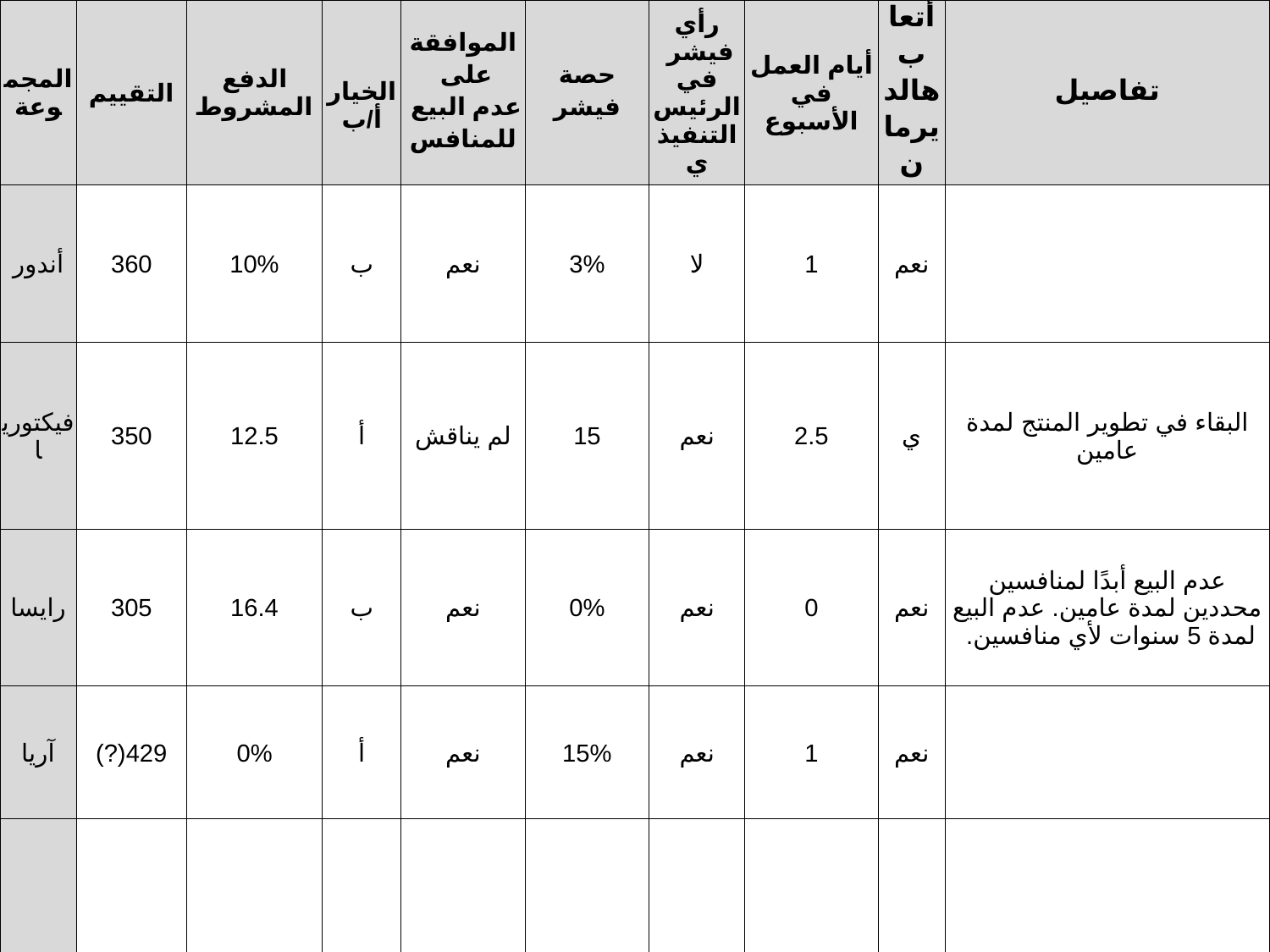

| المجموعة | التقييم | الدفع المشروط | الخيار أ/ب | الموافقة على عدم البيع للمنافس | حصة فيشر | رأي فيشر في الرئيس التنفيذي | أيام العمل في الأسبوع | أتعاب هالديرمان | تفاصيل |
| --- | --- | --- | --- | --- | --- | --- | --- | --- | --- |
| أندور | 360 | 10% | ب | نعم | 3% | لا | 1 | نعم |  |
| فيكتوريا | 350 | 12.5 | أ | لم يناقش | 15 | نعم | 2.5 | ي | البقاء في تطوير المنتج لمدة عامين |
| رايسا | 305 | 16.4 | ب | نعم | 0% | نعم | 0 | نعم | عدم البيع أبدًا لمنافسين محددين لمدة عامين. عدم البيع لمدة 5 سنوات لأي منافسين. |
| آريا | 429(?) | 0% | أ | نعم | 15% | نعم | 1 | نعم |  |
|  |  |  |  |  |  |  |  |  |  |